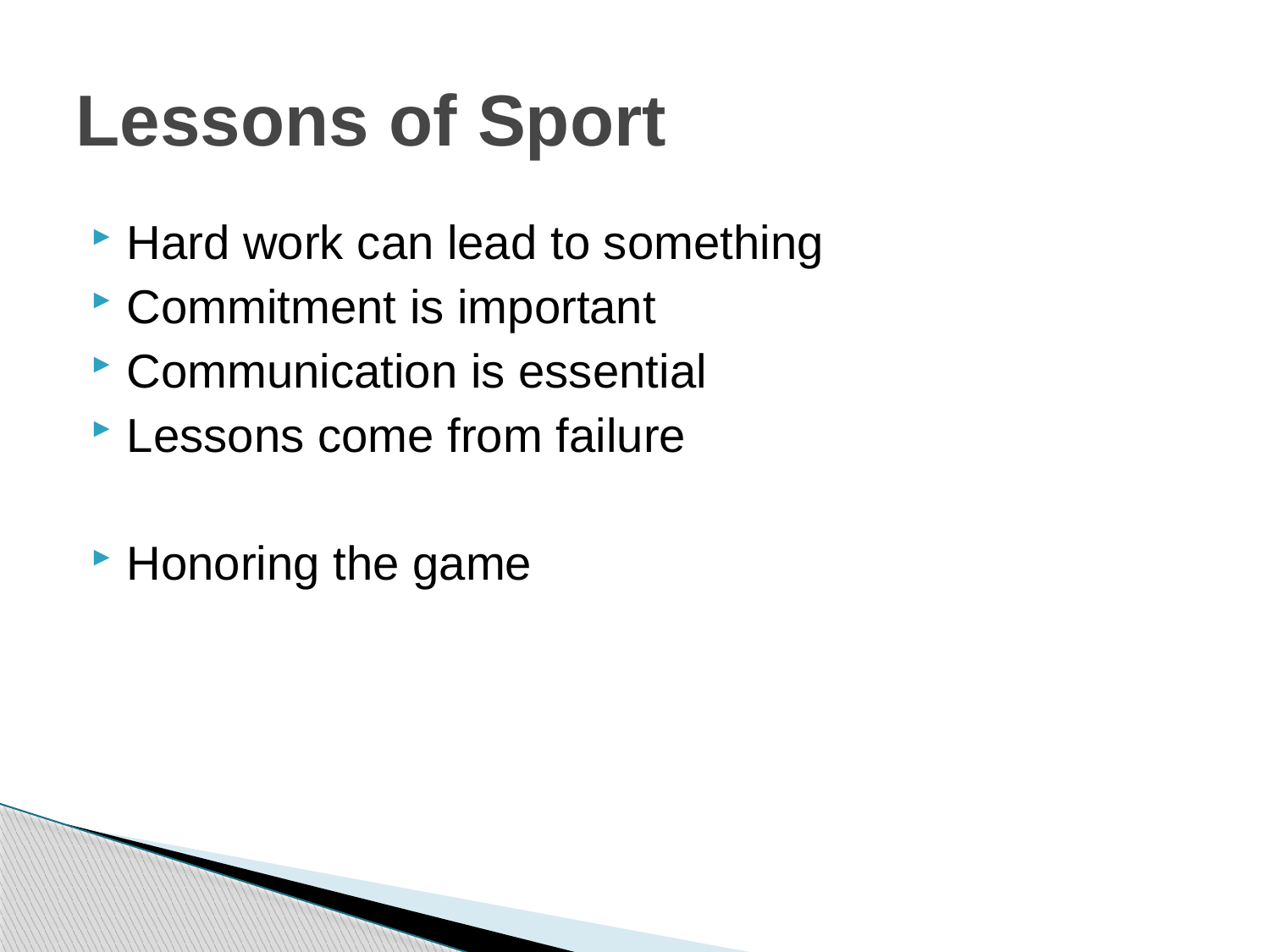

# Lessons of Sport
Hard work can lead to something
Commitment is important
Communication is essential
Lessons come from failure

Honoring the game